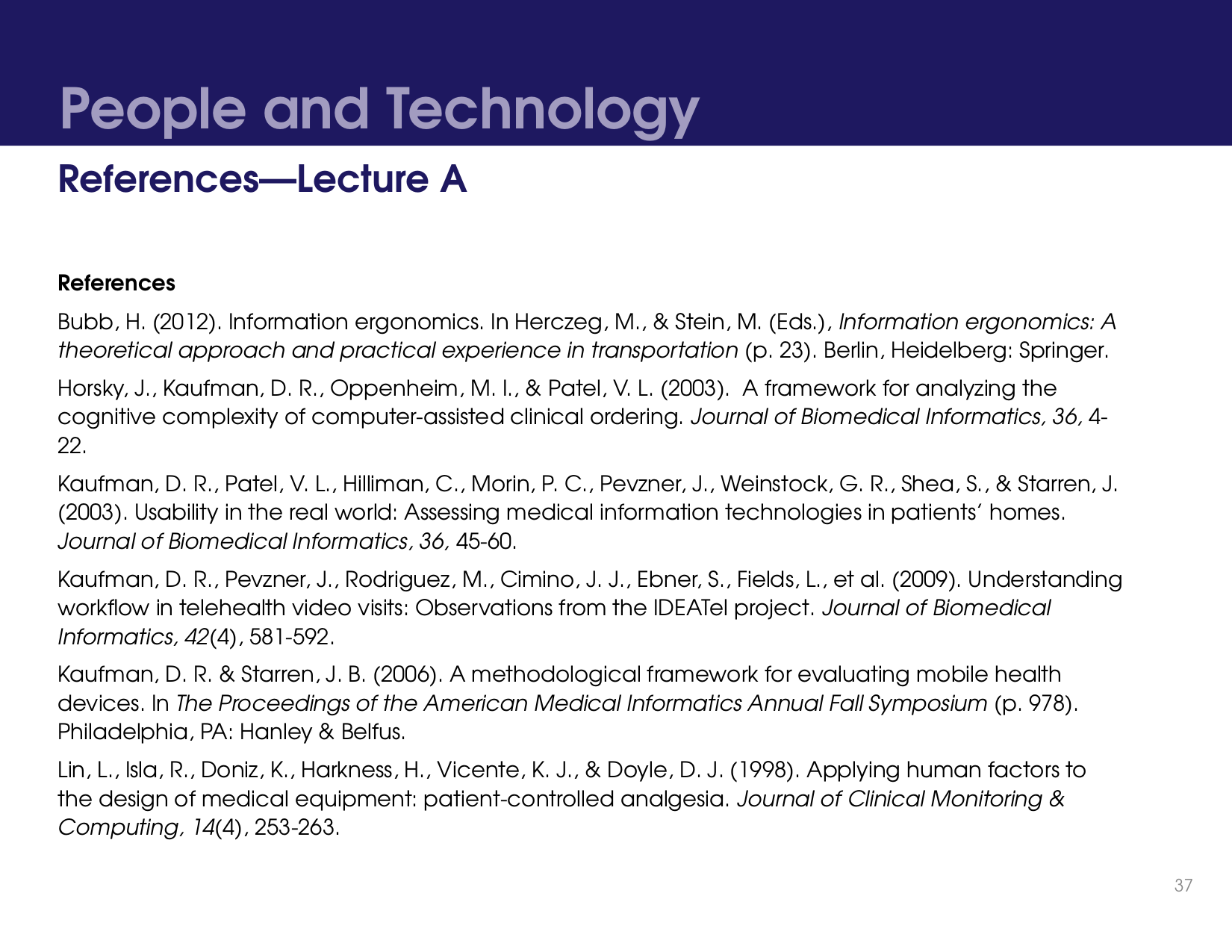

# People and Technology
References—Lecture A
References
Bubb, H. (2012). Information ergonomics. In Herczeg, M., & Stein, M. (Eds.), Information ergonomics: A theoretical approach and practical experience in transportation (p. 23). Berlin, Heidelberg: Springer.
Horsky, J., Kaufman, D. R., Oppenheim, M. I., & Patel, V. L. (2003).  A framework for analyzing the cognitive complexity of computer-assisted clinical ordering. Journal of Biomedical Informatics, 36, 4-22.
Kaufman, D. R., Patel, V. L., Hilliman, C., Morin, P. C., Pevzner, J., Weinstock, G. R., Shea, S., & Starren, J. (2003). Usability in the real world: Assessing medical information technologies in patients’ homes. Journal of Biomedical Informatics, 36, 45-60.
Kaufman, D. R., Pevzner, J., Rodriguez, M., Cimino, J. J., Ebner, S., Fields, L., et al. (2009). Understanding workflow in telehealth video visits: Observations from the IDEATel project. Journal of Biomedical Informatics, 42(4), 581-592.
Kaufman, D. R. & Starren, J. B. (2006). A methodological framework for evaluating mobile health devices. In The Proceedings of the American Medical Informatics Annual Fall Symposium (p. 978). Philadelphia, PA: Hanley & Belfus.
Lin, L., Isla, R., Doniz, K., Harkness, H., Vicente, K. J., & Doyle, D. J. (1998). Applying human factors to the design of medical equipment: patient-controlled analgesia. Journal of Clinical Monitoring & Computing, 14(4), 253-263.

37